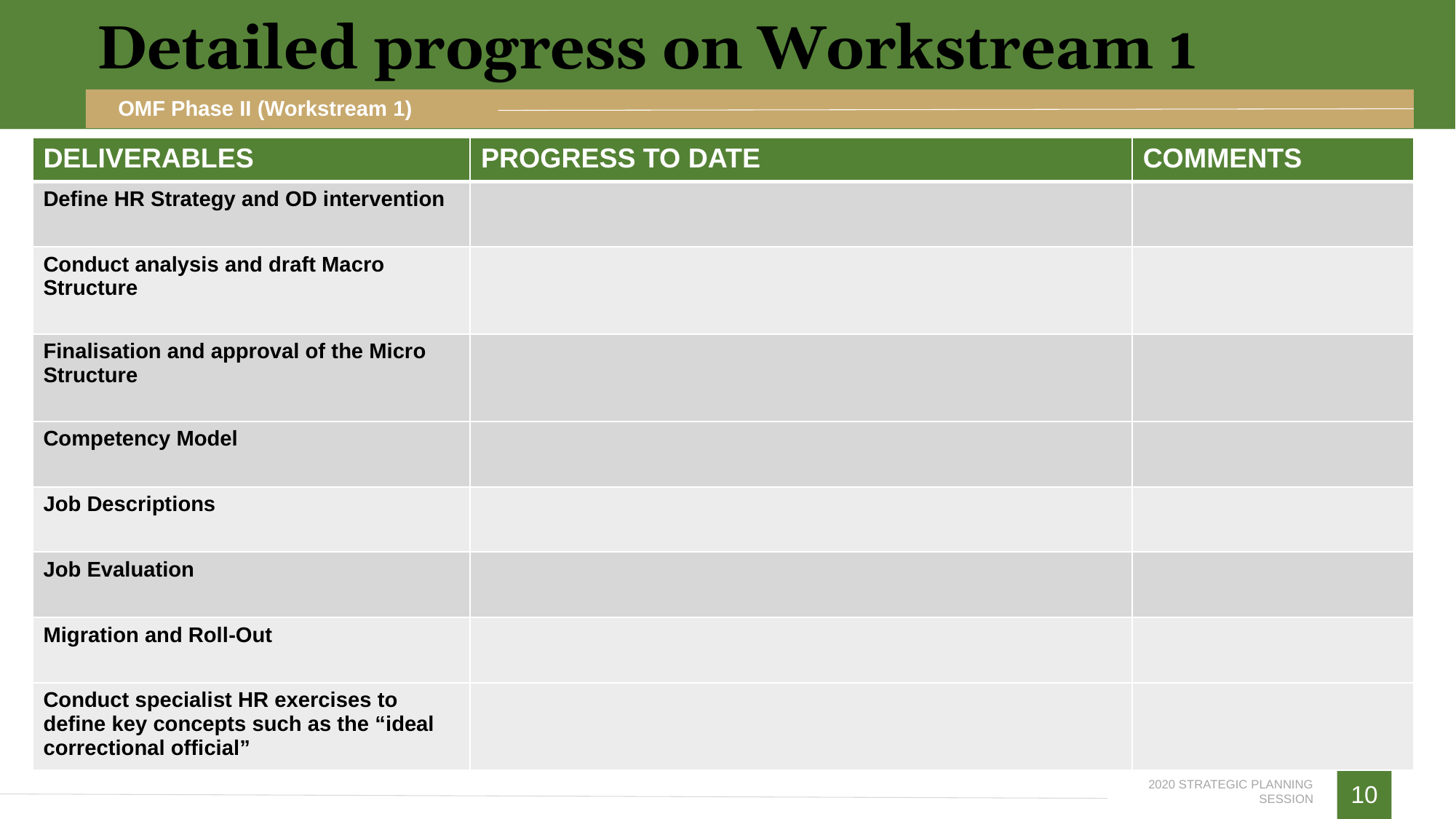

Detailed progress on Workstream 1

OMF Phase II (Workstream 1)
| DELIVERABLES | PROGRESS TO DATE | COMMENTS |
| --- | --- | --- |
| Define HR Strategy and OD intervention |  |  |
| Conduct analysis and draft Macro Structure |  |  |
| Finalisation and approval of the Micro Structure |  |  |
| Competency Model |  |  |
| Job Descriptions |  |  |
| Job Evaluation |  |  |
| Migration and Roll-Out |  |  |
| Conduct specialist HR exercises to define key concepts such as the “ideal correctional official” |  |  |